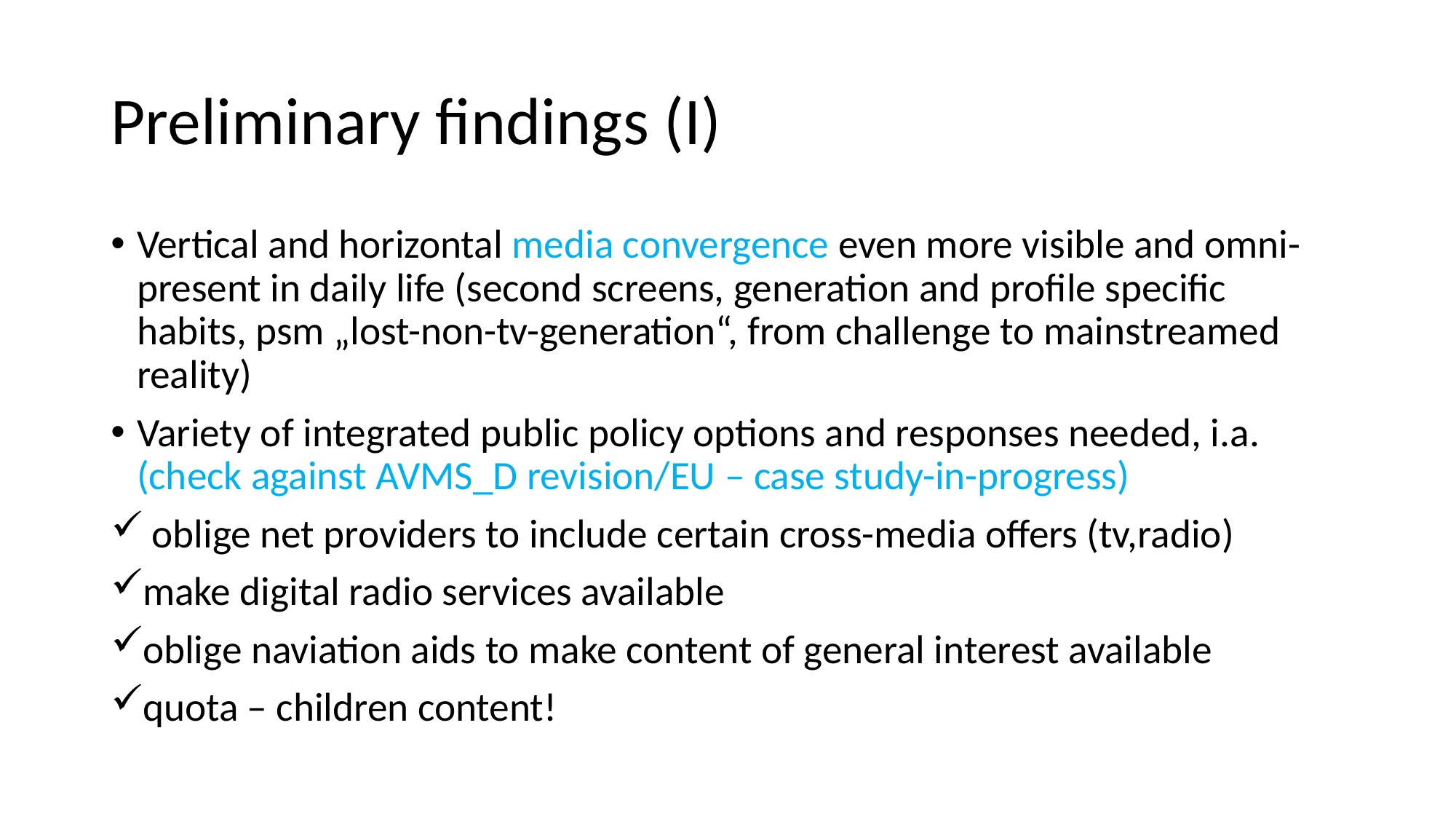

# Preliminary findings (I)
Vertical and horizontal media convergence even more visible and omni-present in daily life (second screens, generation and profile specific habits, psm „lost-non-tv-generation“, from challenge to mainstreamed reality)
Variety of integrated public policy options and responses needed, i.a.
(check against AVMS_D revision/EU – case study-in-progress)
 oblige net providers to include certain cross-media offers (tv,radio)
make digital radio services available
oblige naviation aids to make content of general interest available
quota – children content!